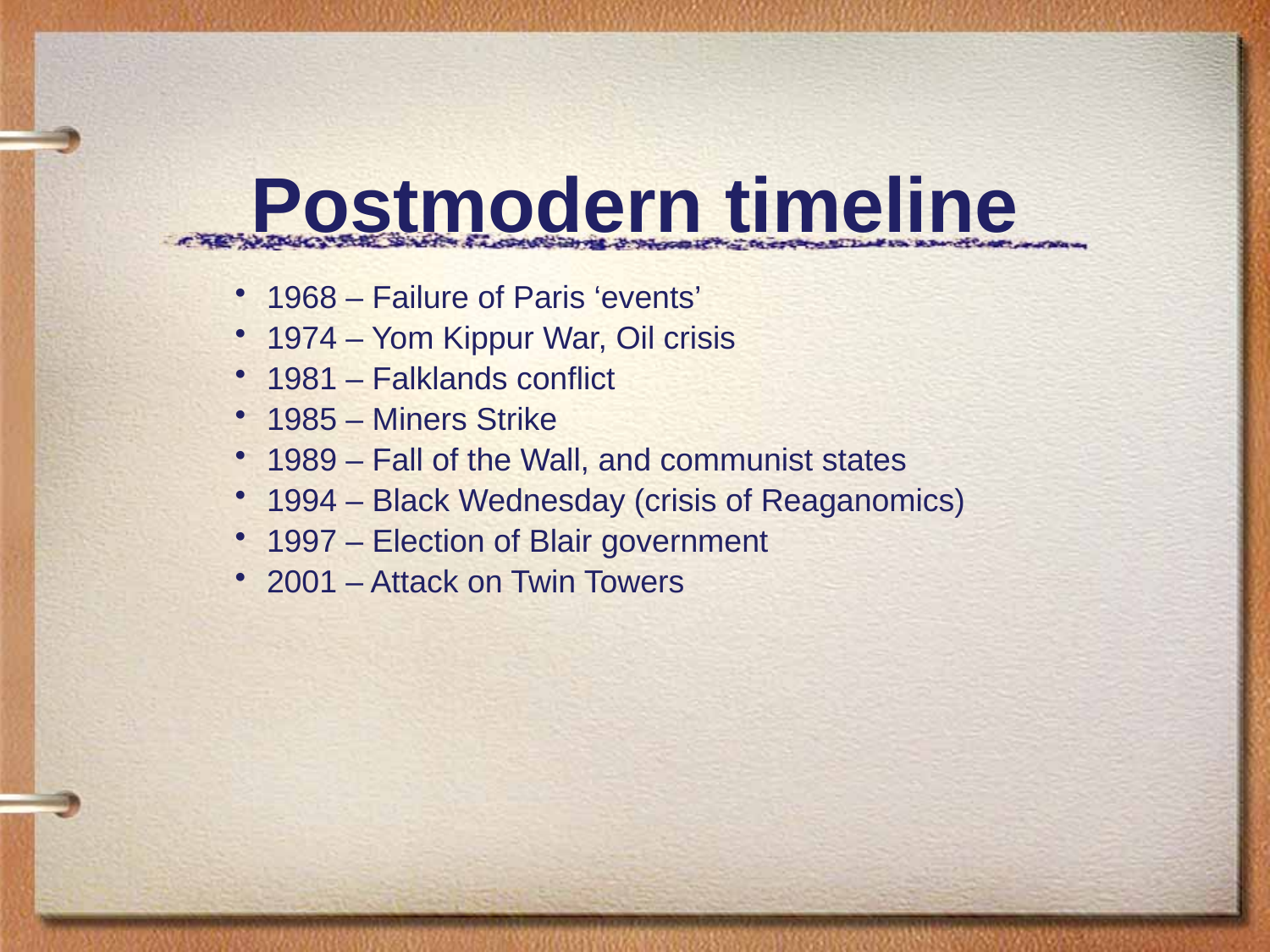

# Postmodern timeline
1968 – Failure of Paris ‘events’
1974 – Yom Kippur War, Oil crisis
1981 – Falklands conflict
1985 – Miners Strike
1989 – Fall of the Wall, and communist states
1994 – Black Wednesday (crisis of Reaganomics)
1997 – Election of Blair government
2001 – Attack on Twin Towers